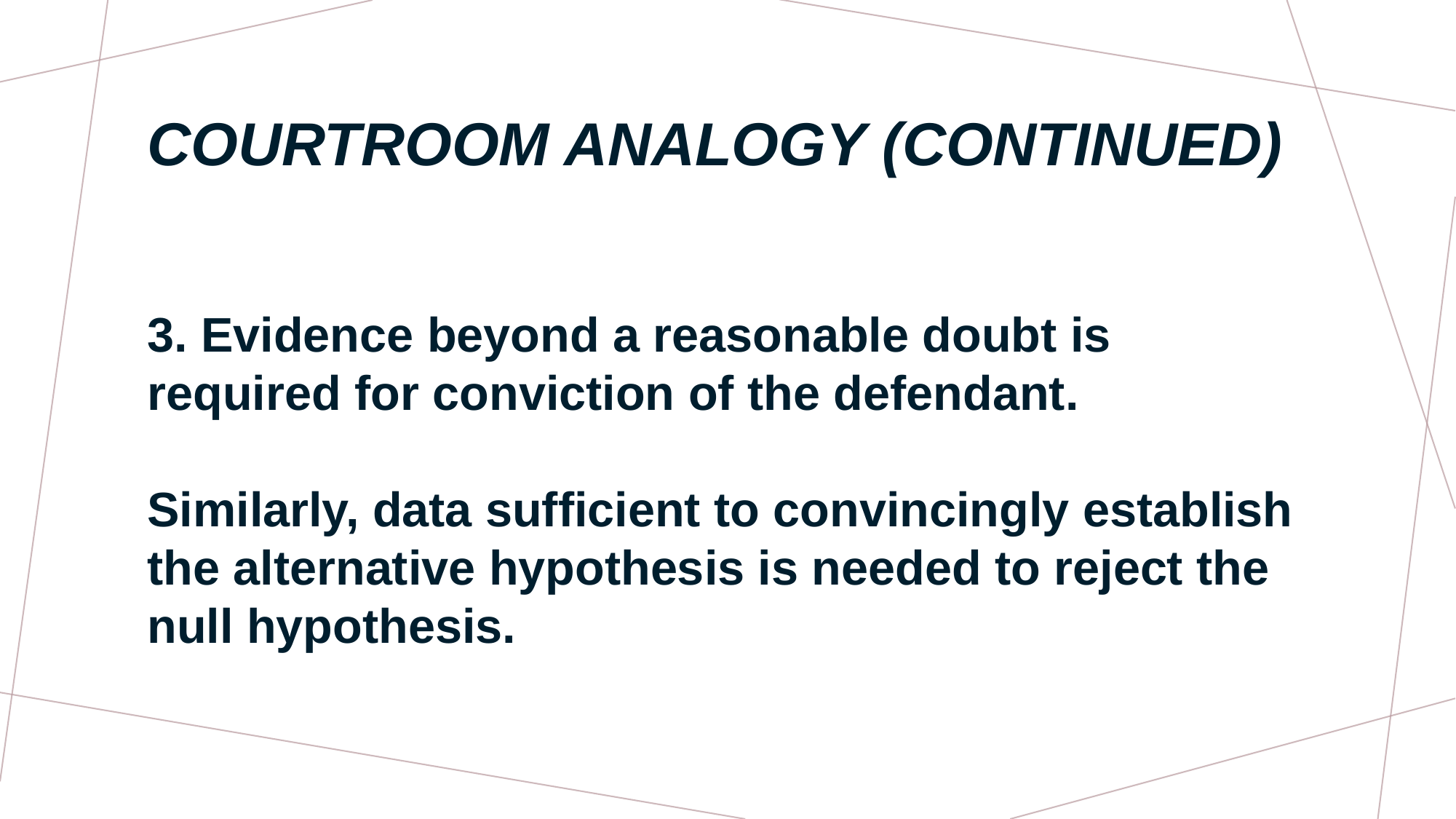

# COURTROOM ANALOGY (CONTINUED)

3. Evidence beyond a reasonable doubt is required for conviction of the defendant.

Similarly, data sufficient to convincingly establish the alternative hypothesis is needed to reject the null hypothesis.